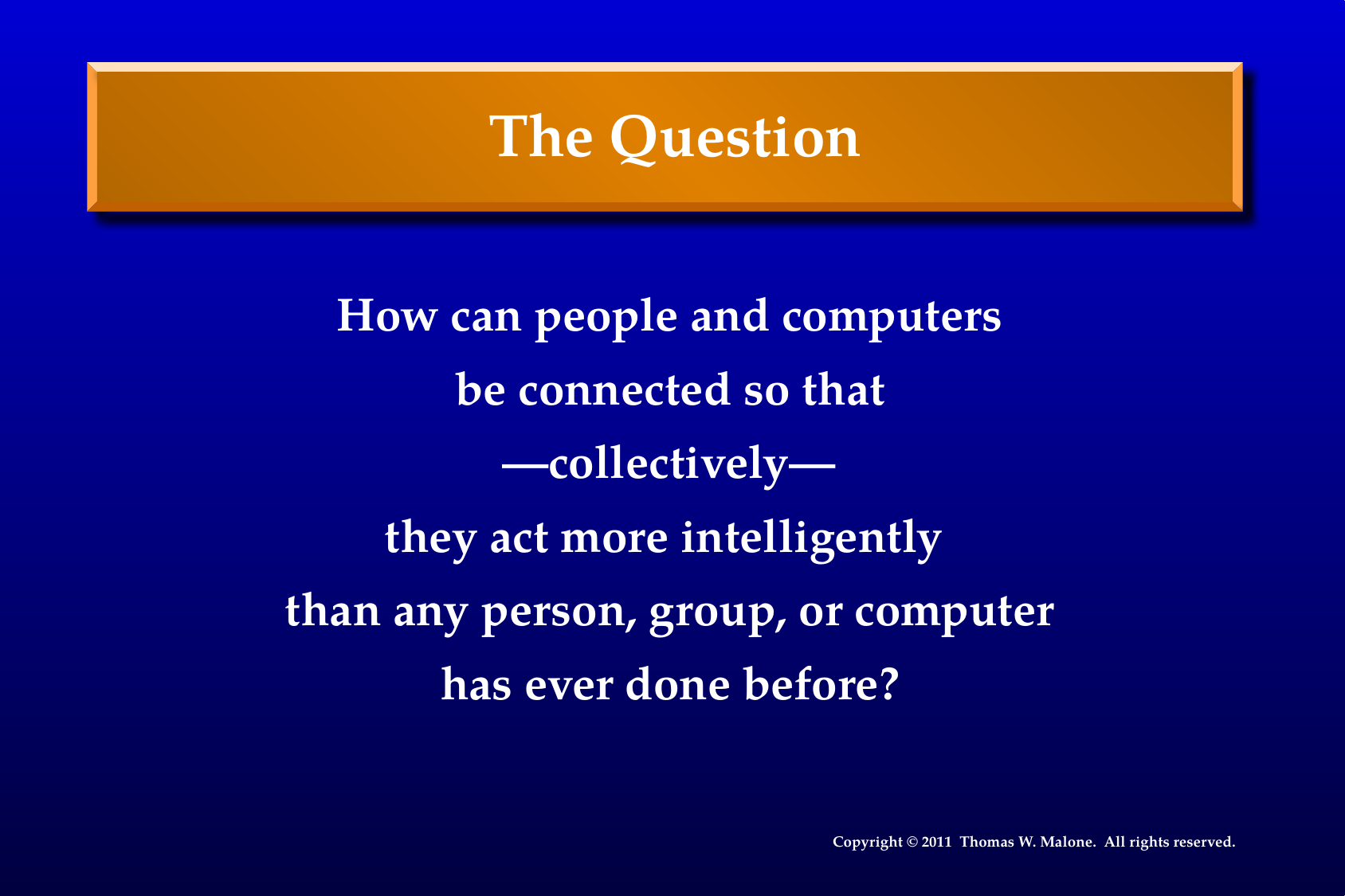

# The Question
How can people and computers
be connected so that
—collectively—
they act more intelligently
than any person, group, or computer
has ever done before?